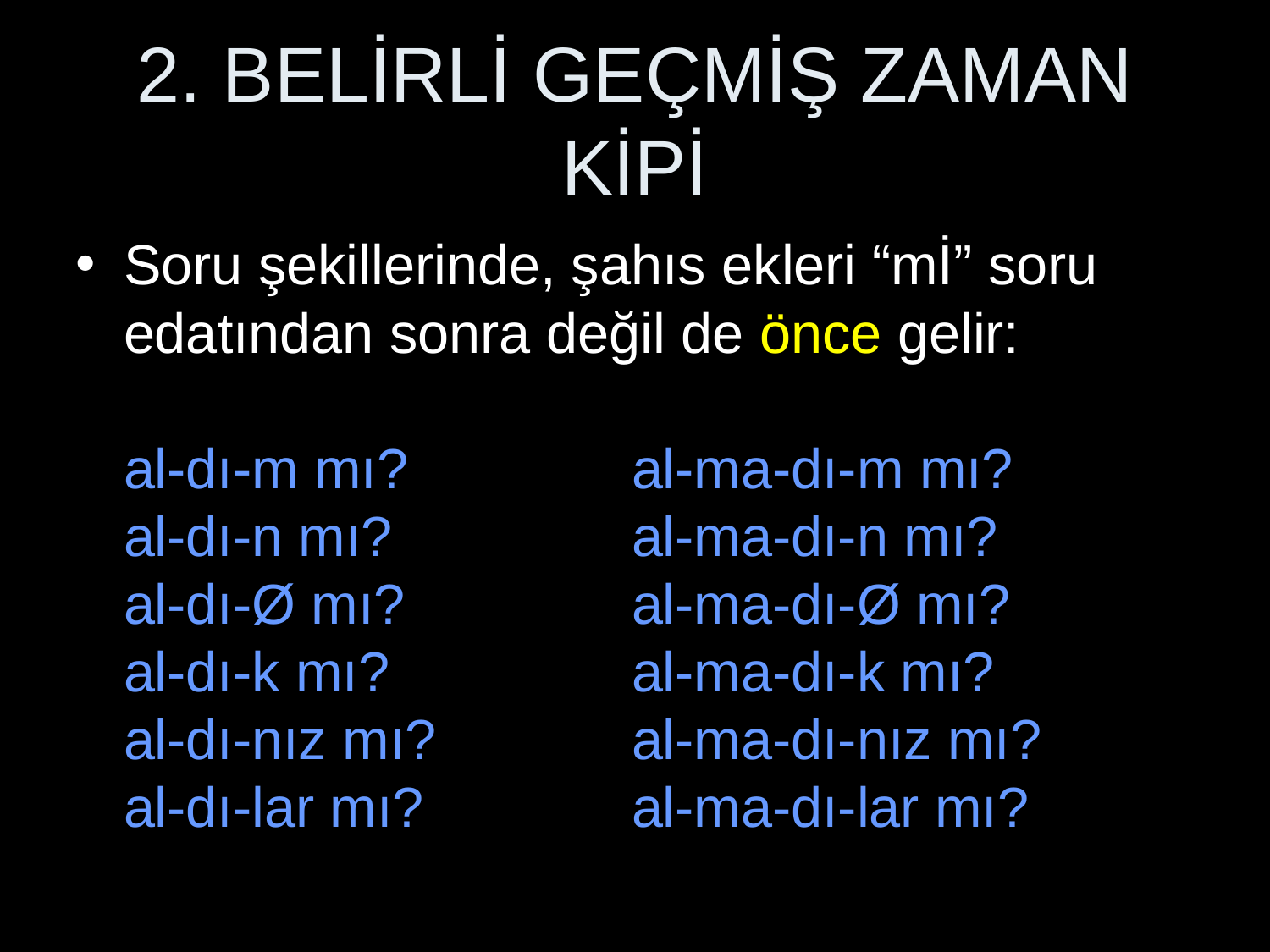

# 2. BELİRLİ GEÇMİŞ ZAMAN KİPİ
Soru şekillerinde, şahıs ekleri “mİ” soru edatından sonra değil de önce gelir:
al-dı-m mı?		al-ma-dı-m mı?
al-dı-n mı? 		al-ma-dı-n mı?
al-dı-Ø mı? 		al-ma-dı-Ø mı?
al-dı-k mı? 		al-ma-dı-k mı?
al-dı-nız mı? 		al-ma-dı-nız mı?
al-dı-lar mı? 		al-ma-dı-lar mı?